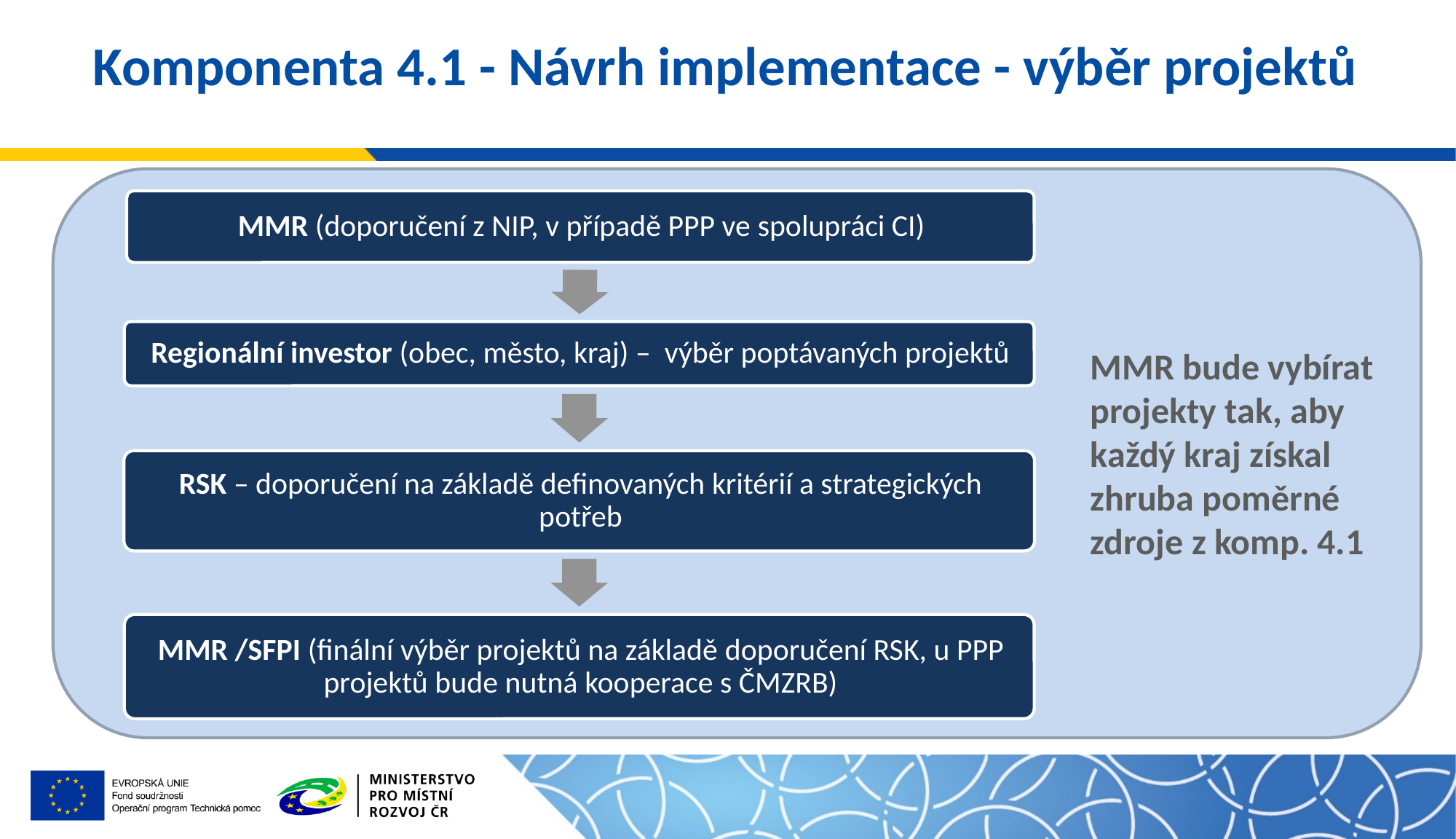

# Komponenta 4.1 - Návrh implementace - výběr projektů

MMR (doporučení z NIP, v případě PPP ve spolupráci CI)

Regionální investor (obec, město, kraj) –  výběr poptávaných projektů

RSK – doporučení na základě definovaných kritérií a strategických potřeb

MMR /SFPI (finální výběr projektů na základě doporučení RSK, u PPP projektů bude nutná kooperace s ČMZRB)
MMR bude vybírat
projekty tak, aby
každý kraj získal
zhruba poměrné
zdroje z komp. 4.1